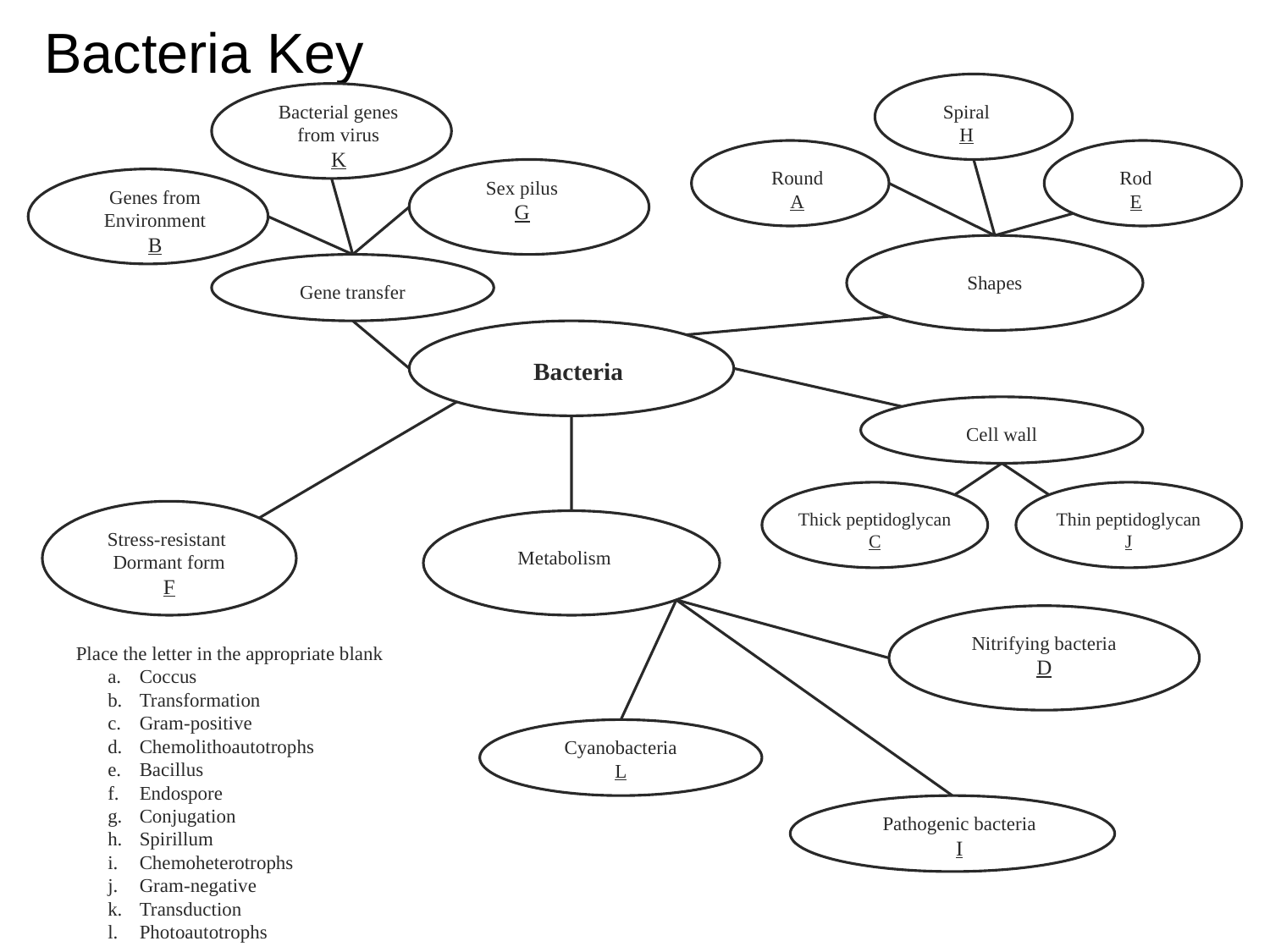

Bacteria Key

Bacterial genes
from virus
K
Spiral
H

Round
A
Rod
E

Sex pilus
G
Genes from
Environment
B

Shapes
Gene transfer

Bacteria

Cell wall

Thick peptidoglycan
C
Thin peptidoglycan
J

Stress-resistant
Dormant form
F
Metabolism

Nitrifying bacteria
D

Cyanobacteria
L

Pathogenic bacteria
I
	Place the letter in the appropriate blank
Coccus
Transformation
Gram-positive
Chemolithoautotrophs
Bacillus
Endospore
Conjugation
Spirillum
Chemoheterotrophs
Gram-negative
Transduction
Photoautotrophs